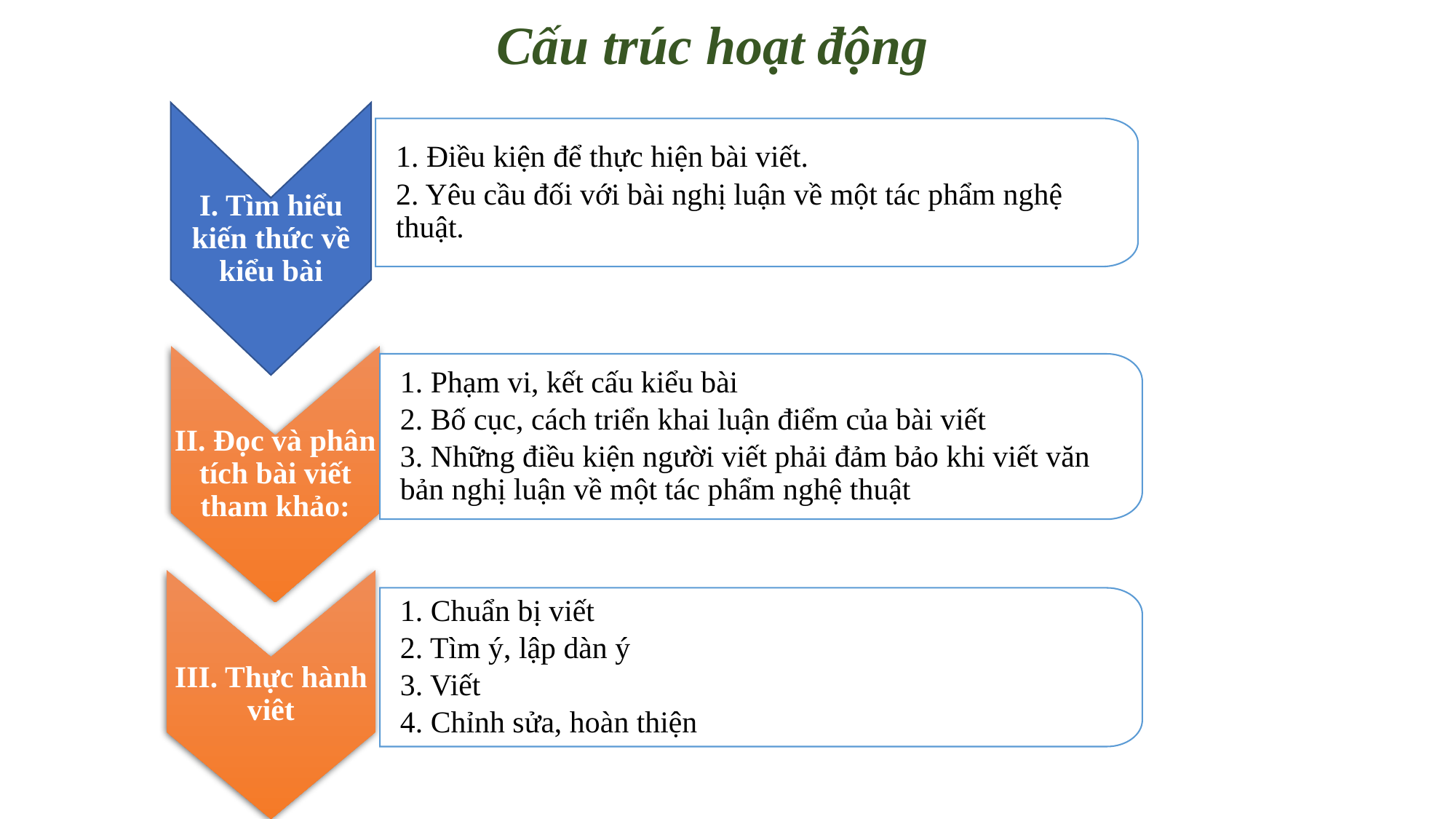

# Cấu trúc hoạt động
I. Tìm hiểu kiến thức về kiểu bài
1. Điều kiện để thực hiện bài viết.
2. Yêu cầu đối với bài nghị luận về một tác phẩm nghệ thuật.
II. Đọc và phân tích bài viết tham khảo:
1. Phạm vi, kết cấu kiểu bài
2. Bố cục, cách triển khai luận điểm của bài viết
3. Những điều kiện người viết phải đảm bảo khi viết văn bản nghị luận về một tác phẩm nghệ thuật
III. Thực hành viêt
1. Chuẩn bị viết
2. Tìm ý, lập dàn ý
3. Viết
4. Chỉnh sửa, hoàn thiện